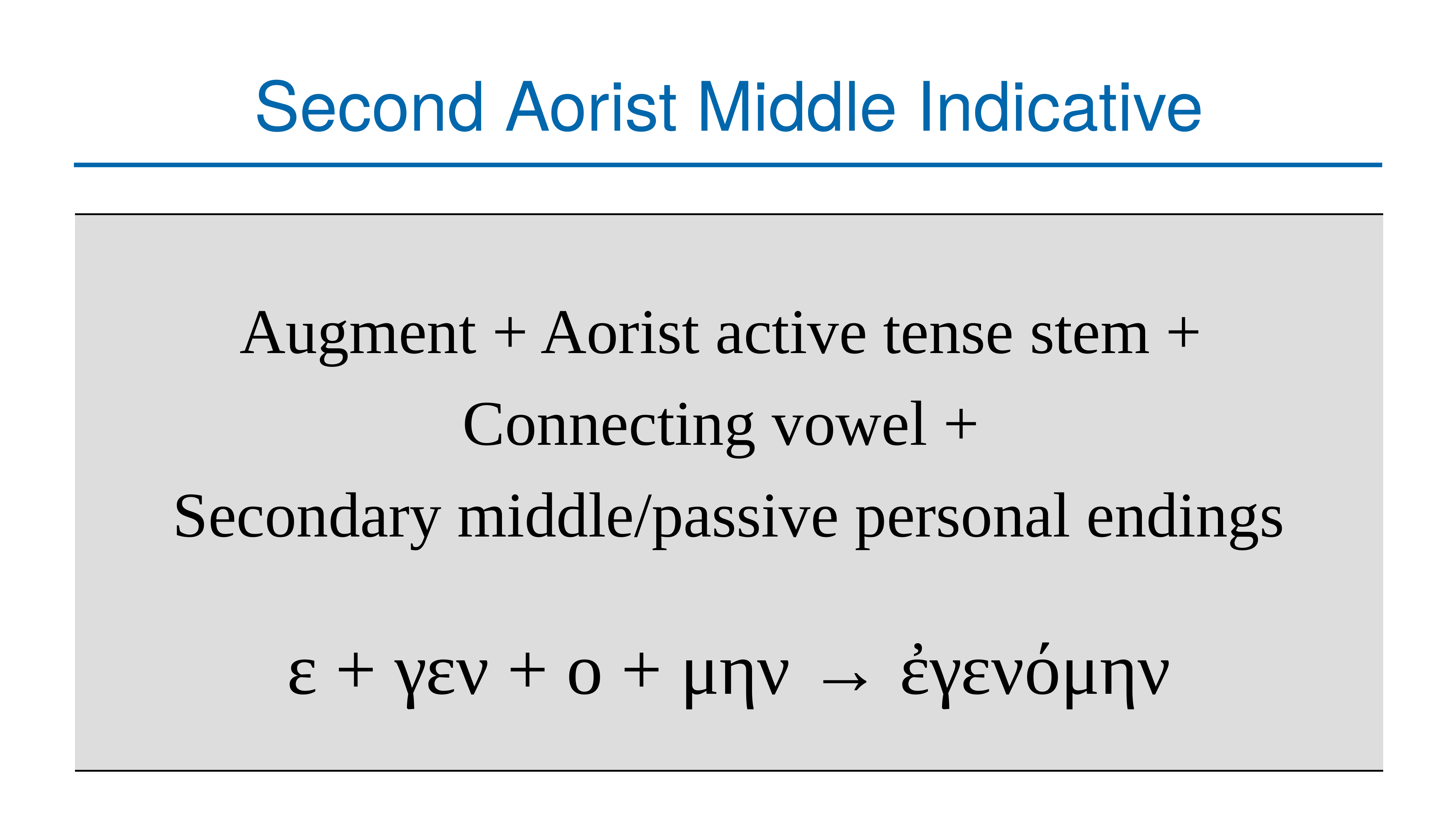

# Second Aorist Middle Indicative
| Augment + Aorist active tense stem + Connecting vowel + Secondary middle/passive personal endings ε + γεν + ο + μην → ἐγενόμην |
| --- |